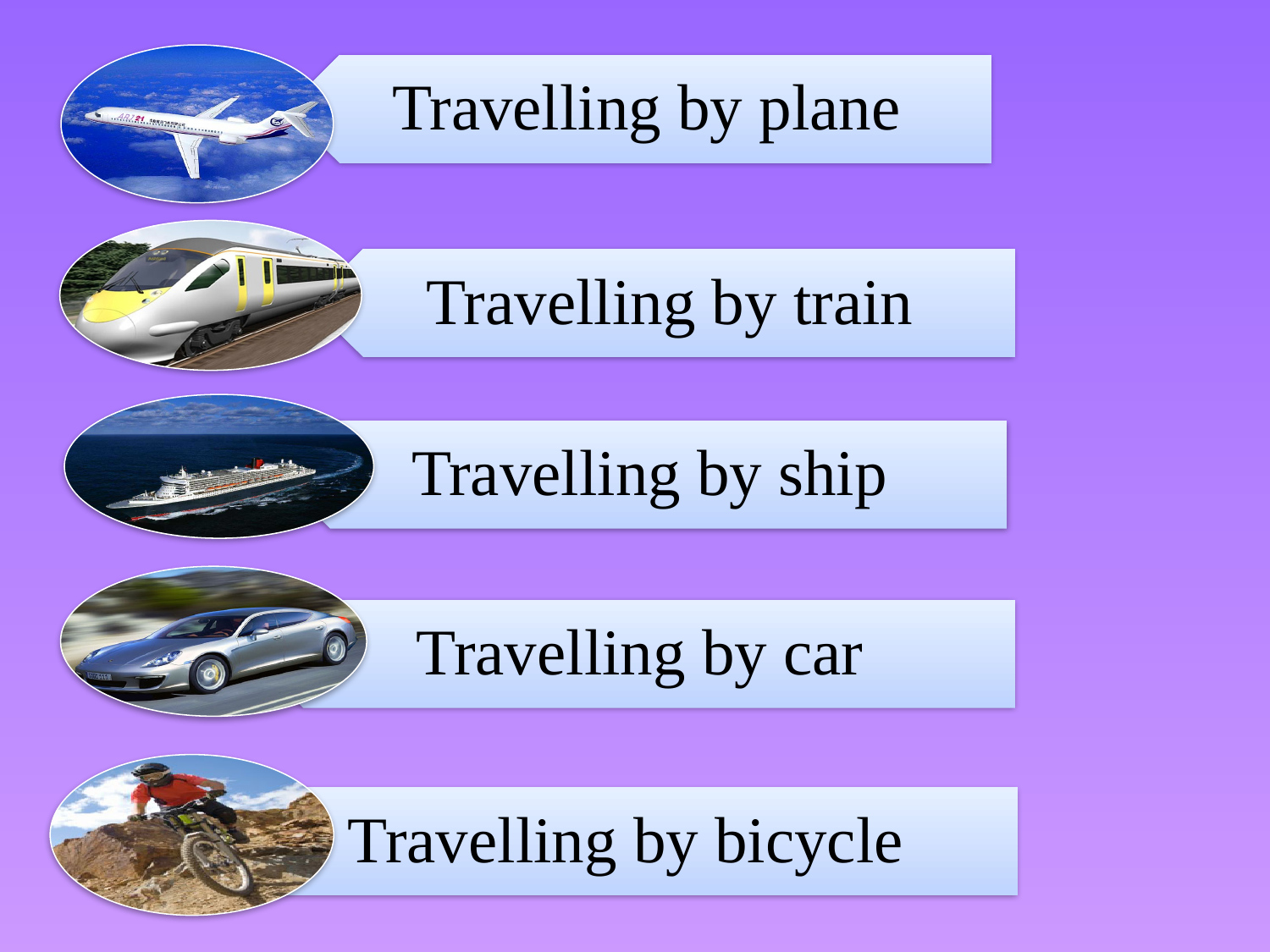

Travelling by plane
Travelling by train
Travelling by ship
Travelling by car
Travelling by bicycle
#